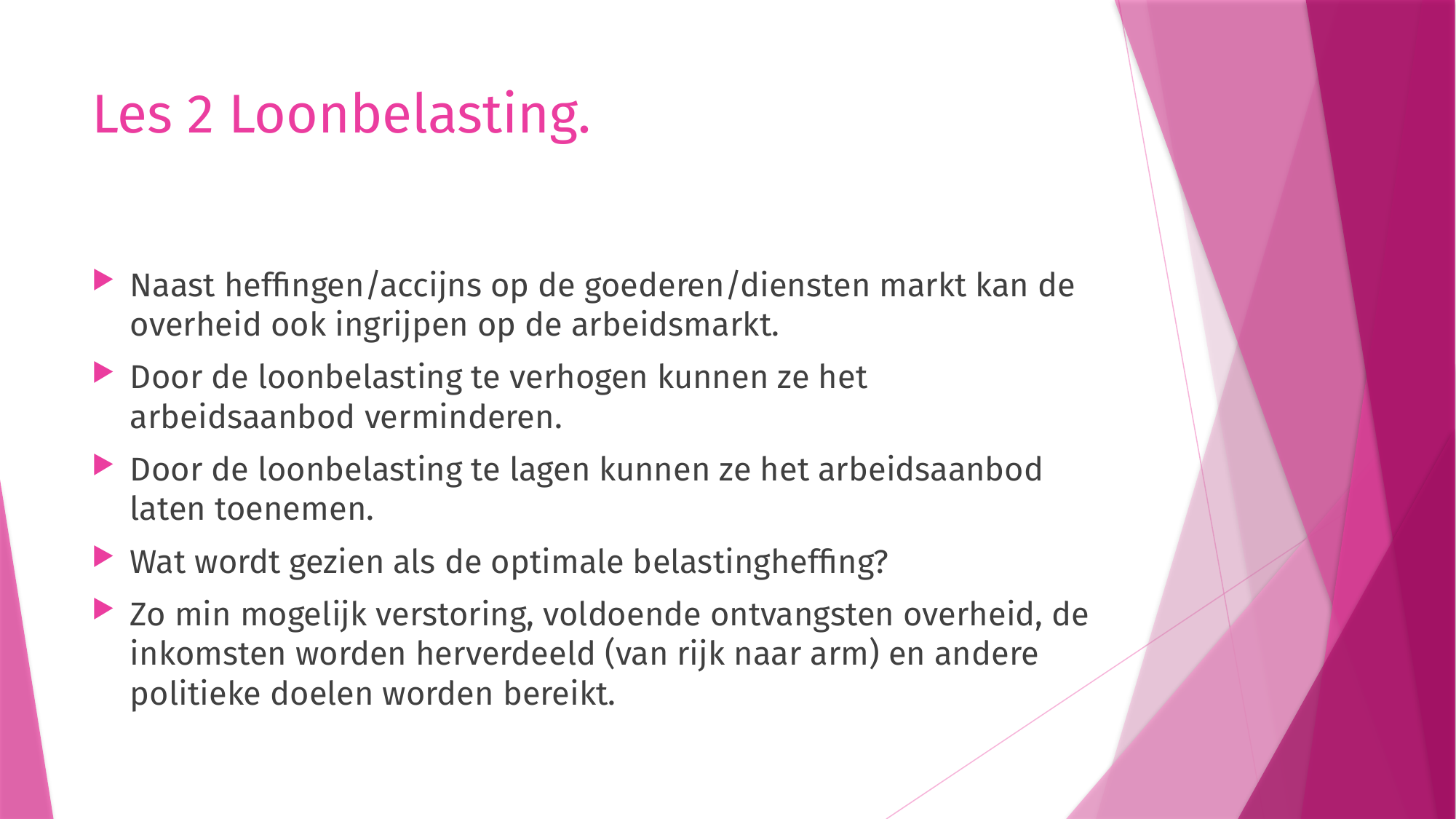

# Les 2 Loonbelasting.
Naast heffingen/accijns op de goederen/diensten markt kan de overheid ook ingrijpen op de arbeidsmarkt.
Door de loonbelasting te verhogen kunnen ze het arbeidsaanbod verminderen.
Door de loonbelasting te lagen kunnen ze het arbeidsaanbod laten toenemen.
Wat wordt gezien als de optimale belastingheffing?
Zo min mogelijk verstoring, voldoende ontvangsten overheid, de inkomsten worden herverdeeld (van rijk naar arm) en andere politieke doelen worden bereikt.